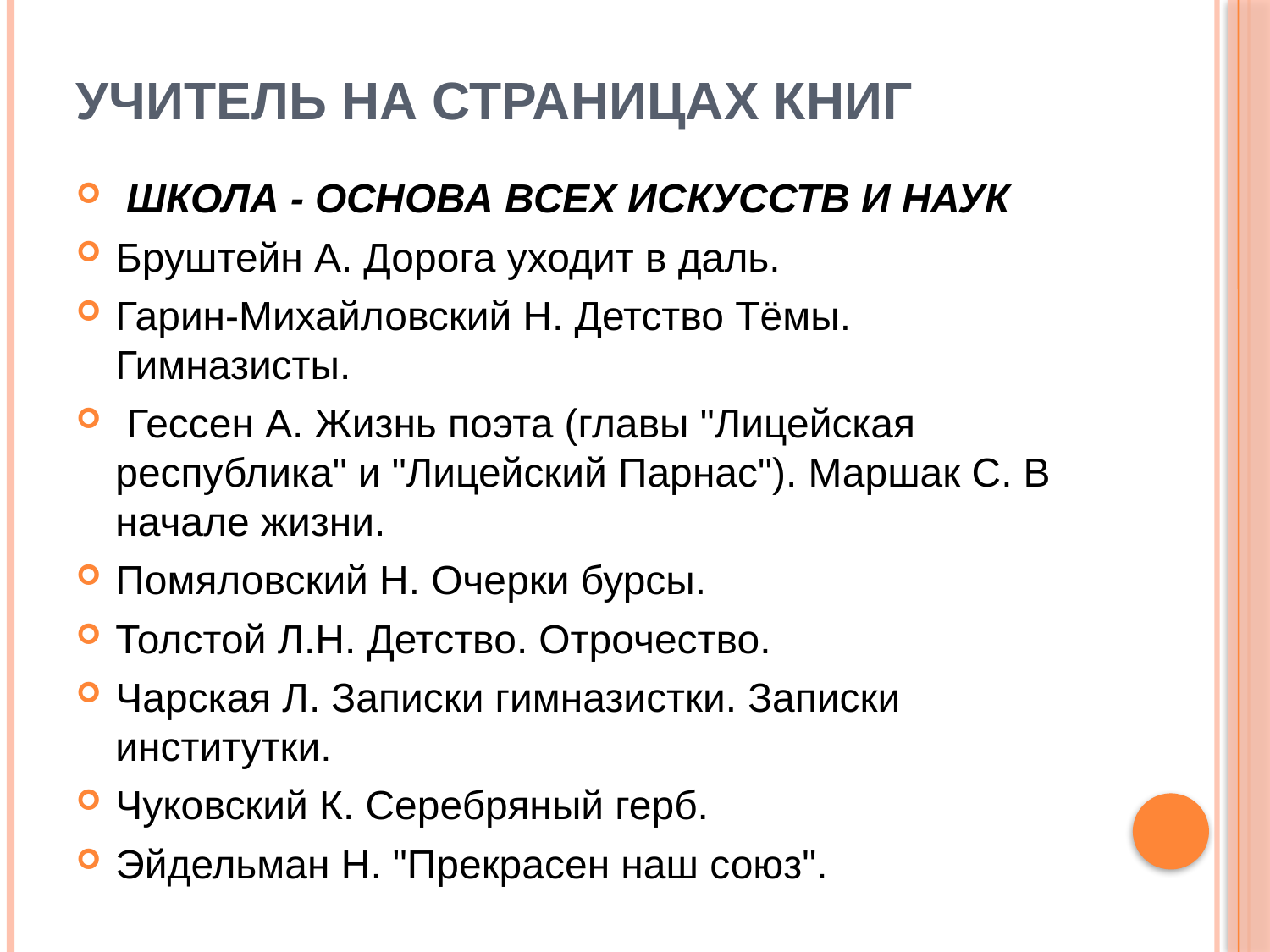

# Учитель на страницах книг
 ШКОЛА - ОСНОВА ВСЕХ ИСКУССТВ И НАУК
Бруштейн А. Дорога уходит в даль.
Гарин-Михайловский Н. Детство Тёмы. Гимназисты.
 Гессен А. Жизнь поэта (главы "Лицейская республика" и "Лицейский Парнас"). Маршак С. В начале жизни.
Помяловский Н. Очерки бурсы.
Толстой Л.Н. Детство. Отрочество.
Чарская Л. Записки гимназистки. Записки институтки.
Чуковский К. Серебряный герб.
Эйдельман Н. "Прекрасен наш союз".